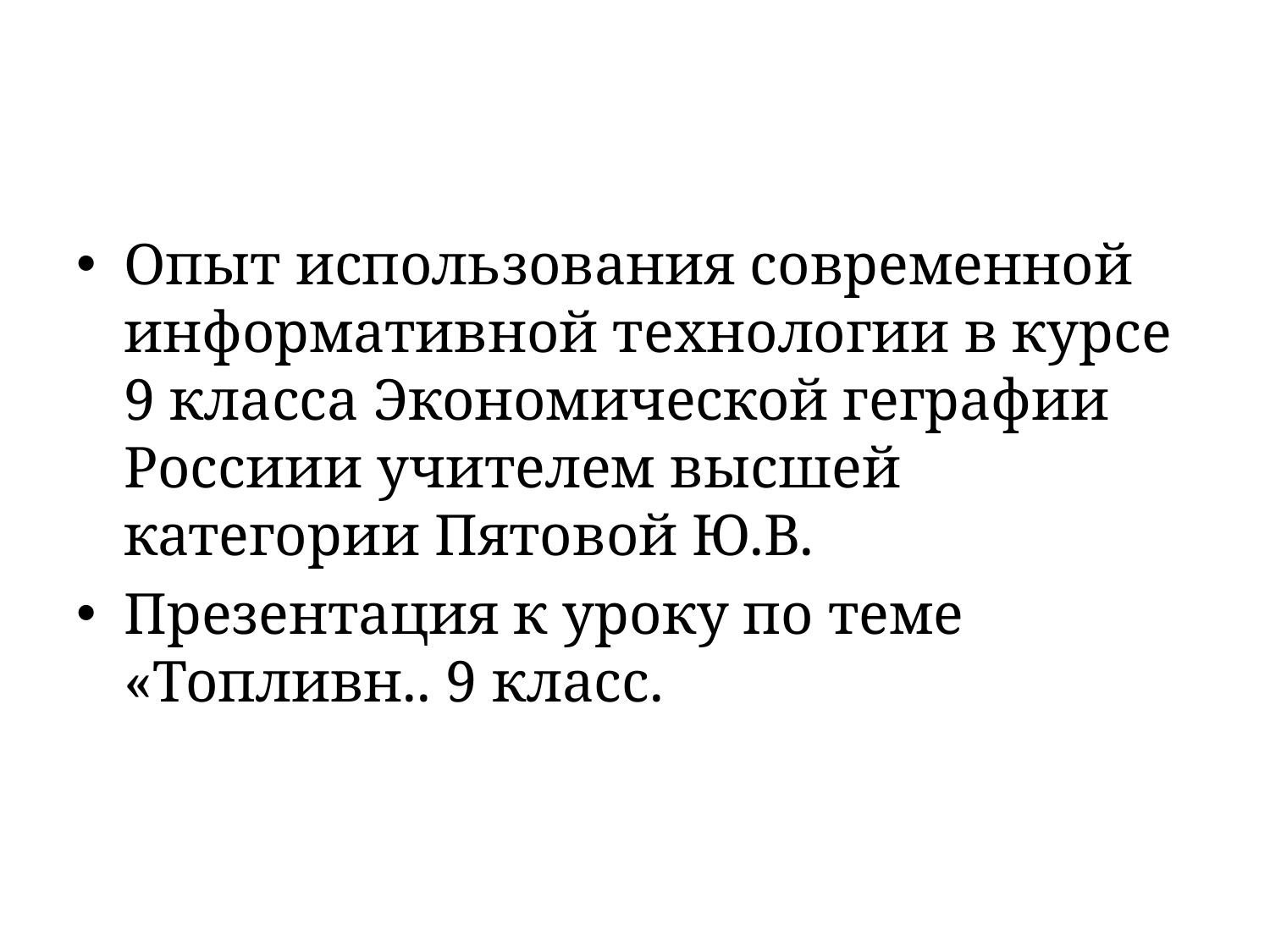

#
Опыт использования современной информативной технологии в курсе 9 класса Экономической геграфии Россиии учителем высшей категории Пятовой Ю.В.
Презентация к уроку по теме «Топливн.. 9 класс.